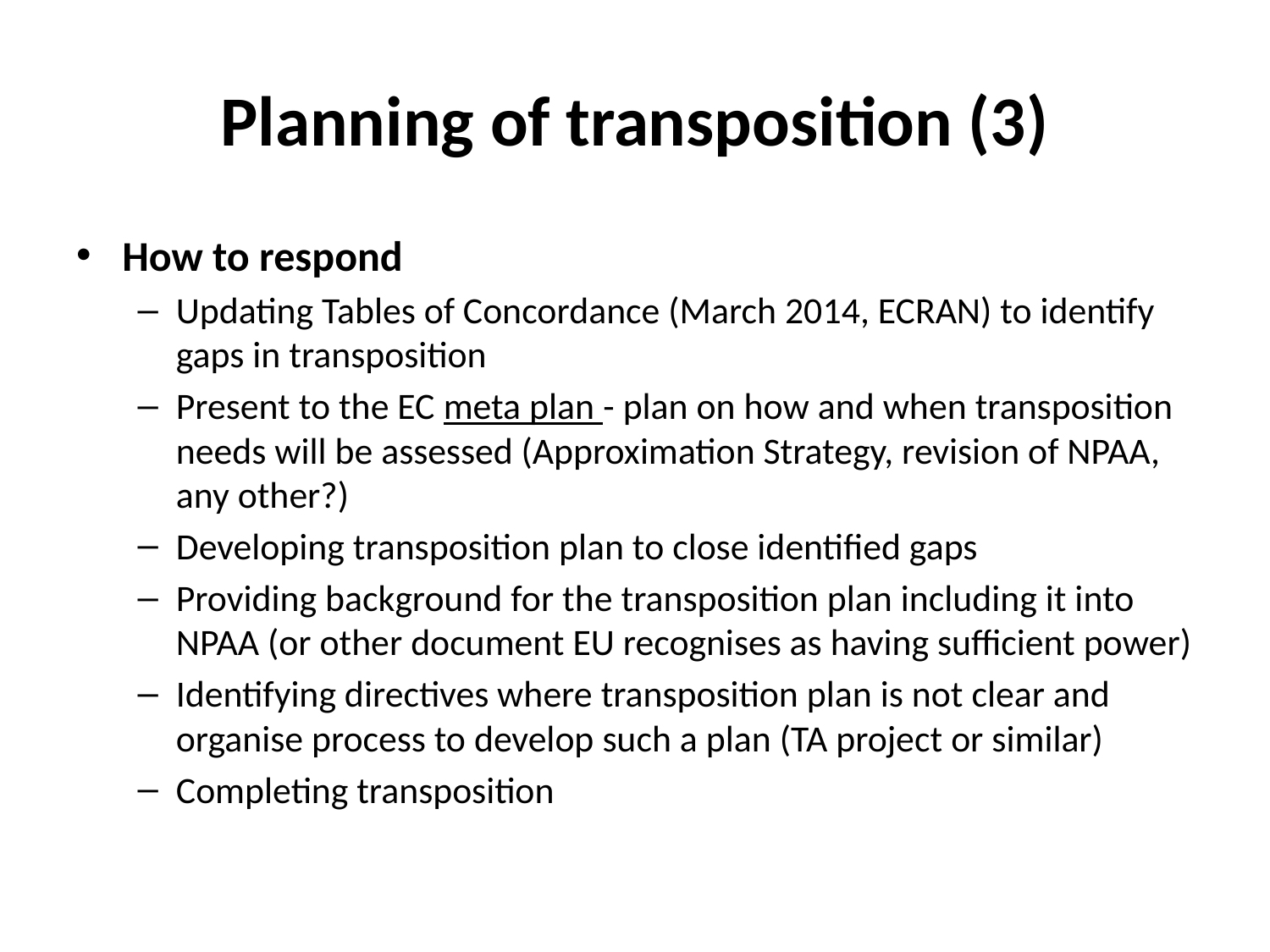

# Planning of transposition (3)
How to respond
Updating Tables of Concordance (March 2014, ECRAN) to identify gaps in transposition
Present to the EC meta plan - plan on how and when transposition needs will be assessed (Approximation Strategy, revision of NPAA, any other?)
Developing transposition plan to close identified gaps
Providing background for the transposition plan including it into NPAA (or other document EU recognises as having sufficient power)
Identifying directives where transposition plan is not clear and organise process to develop such a plan (TA project or similar)
Completing transposition